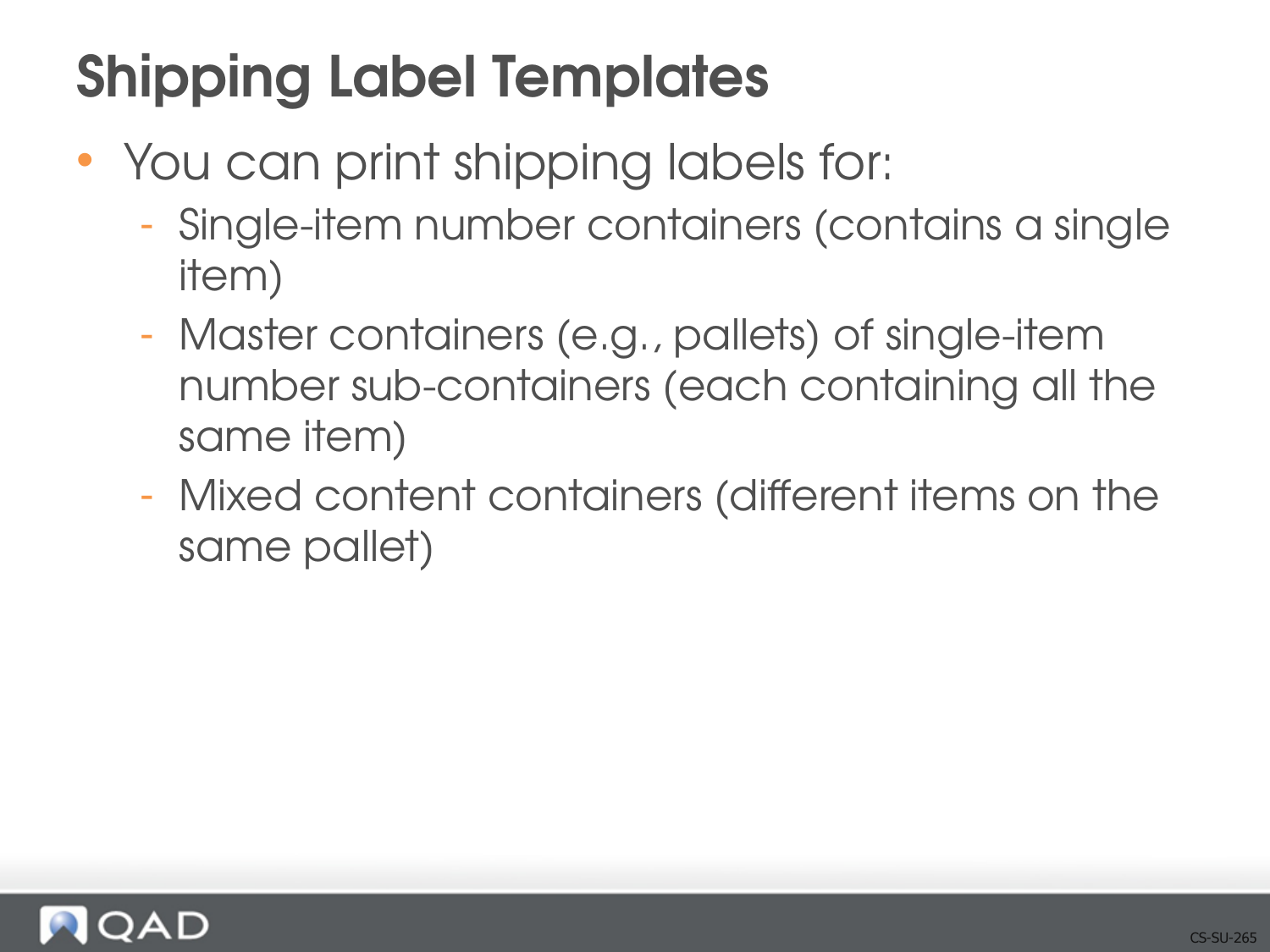

# Shipping Label Templates
You can print shipping labels for:
Single-item number containers (contains a single item)
Master containers (e.g., pallets) of single-item number sub-containers (each containing all the same item)
Mixed content containers (different items on the same pallet)
CS-SU-265